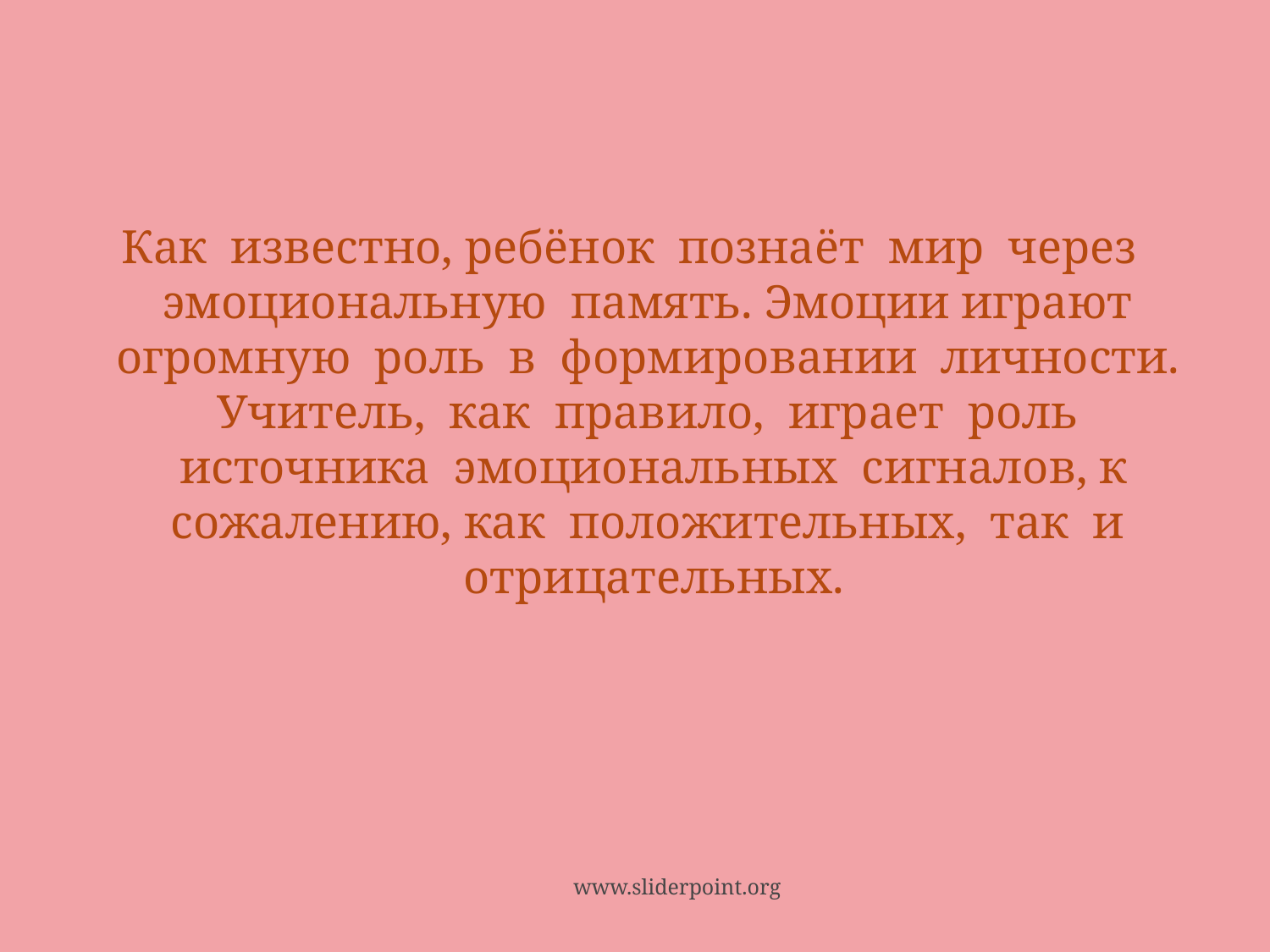

#
Как  известно, ребёнок  познаёт  мир  через  эмоциональную  память. Эмоции играют  огромную  роль  в  формировании  личности.  Учитель,  как  правило,  играет  роль  источника  эмоциональных  сигналов, к сожалению, как  положительных,  так  и  отрицательных.

www.sliderpoint.org